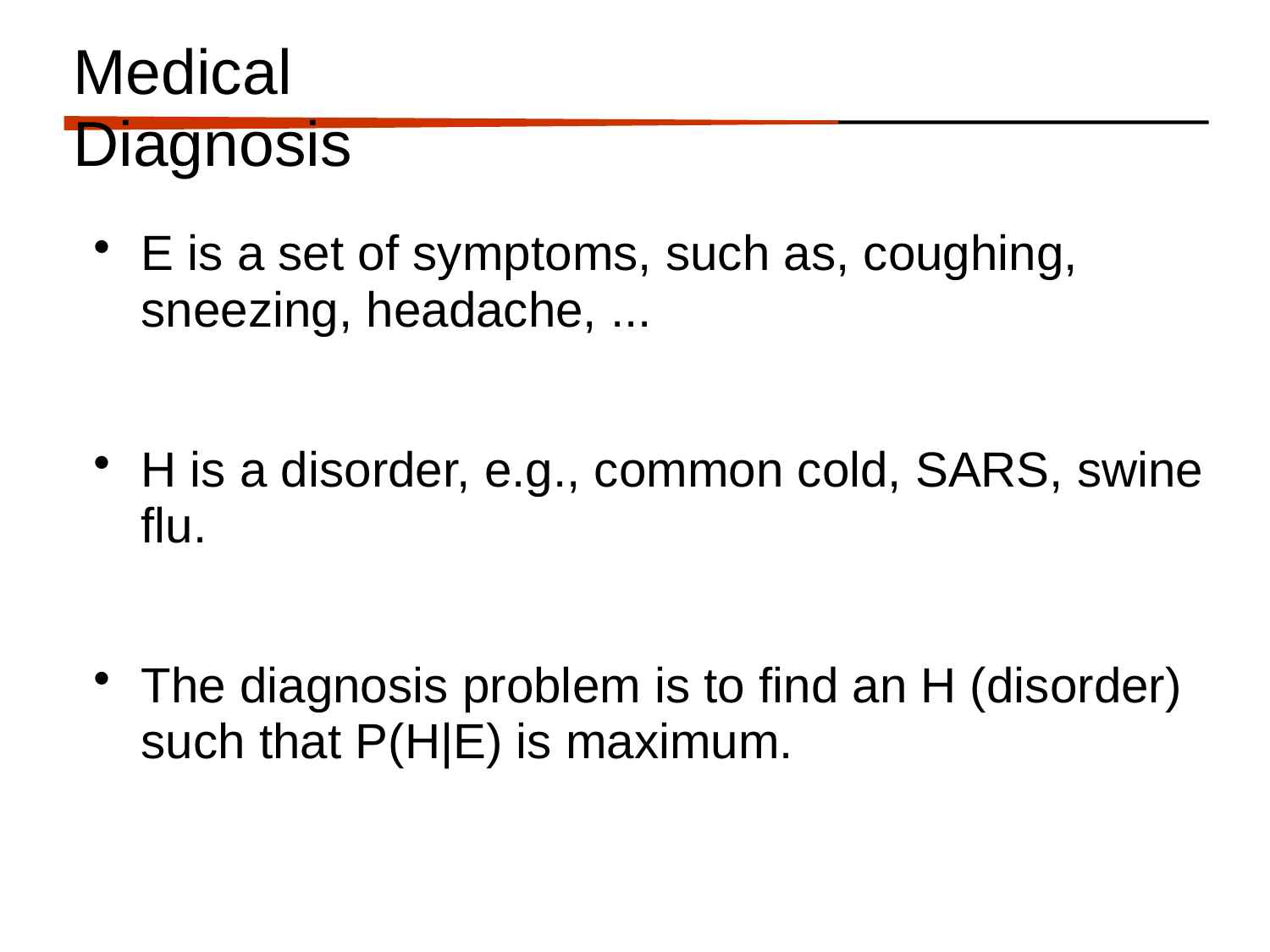

# Medical Diagnosis
E is a set of symptoms, such as, coughing, sneezing, headache, ...

H is a disorder, e.g., common cold, SARS, swine flu.

The diagnosis problem is to find an H (disorder) such that P(H|E) is maximum.